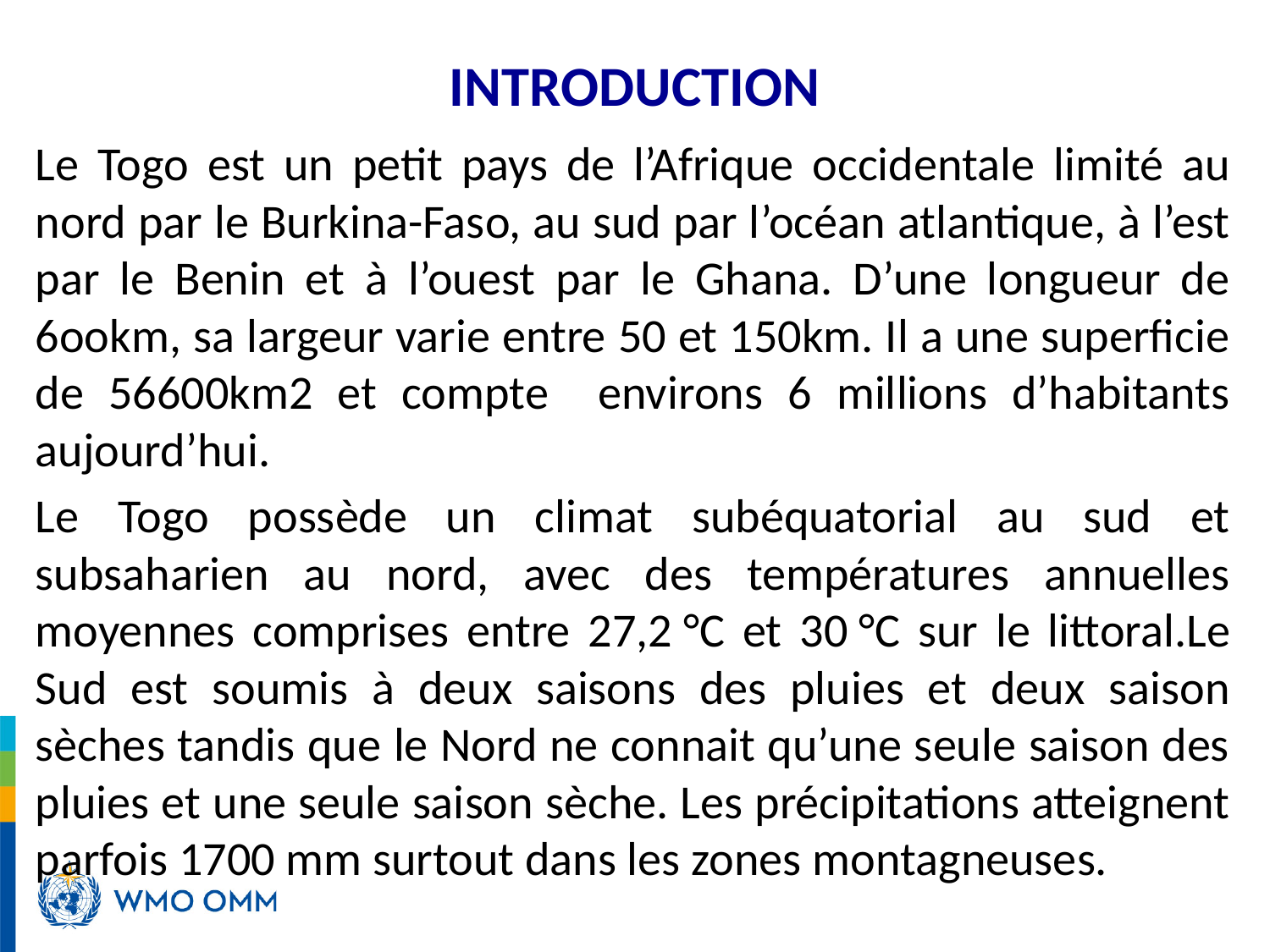

# INTRODUCTION
Le Togo est un petit pays de l’Afrique occidentale limité au nord par le Burkina-Faso, au sud par l’océan atlantique, à l’est par le Benin et à l’ouest par le Ghana. D’une longueur de 6ookm, sa largeur varie entre 50 et 150km. Il a une superficie de 56600km2 et compte  environs 6 millions d’habitants aujourd’hui.
Le Togo possède un climat subéquatorial au sud et subsaharien au nord, avec des températures annuelles moyennes comprises entre 27,2 °C et 30 °C sur le littoral.Le Sud est soumis à deux saisons des pluies et deux saison sèches tandis que le Nord ne connait qu’une seule saison des pluies et une seule saison sèche. Les précipitations atteignent parfois 1700 mm surtout dans les zones montagneuses.